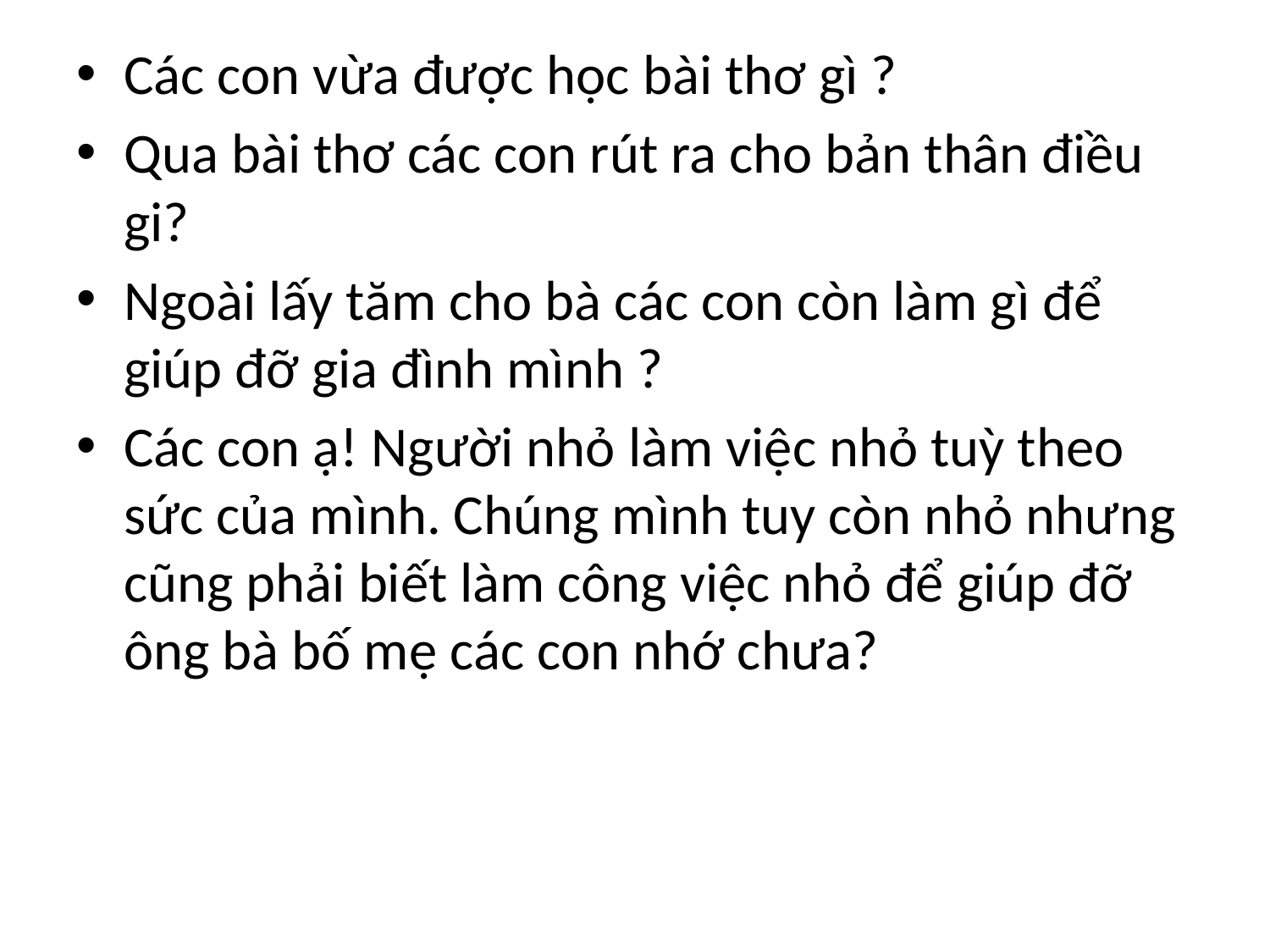

Các con vừa được học bài thơ gì ?
Qua bài thơ các con rút ra cho bản thân điều gi?
Ngoài lấy tăm cho bà các con còn làm gì để giúp đỡ gia đình mình ?
Các con ạ! Người nhỏ làm việc nhỏ tuỳ theo sức của mình. Chúng mình tuy còn nhỏ nhưng cũng phải biết làm công việc nhỏ để giúp đỡ ông bà bố mẹ các con nhớ chưa?
#